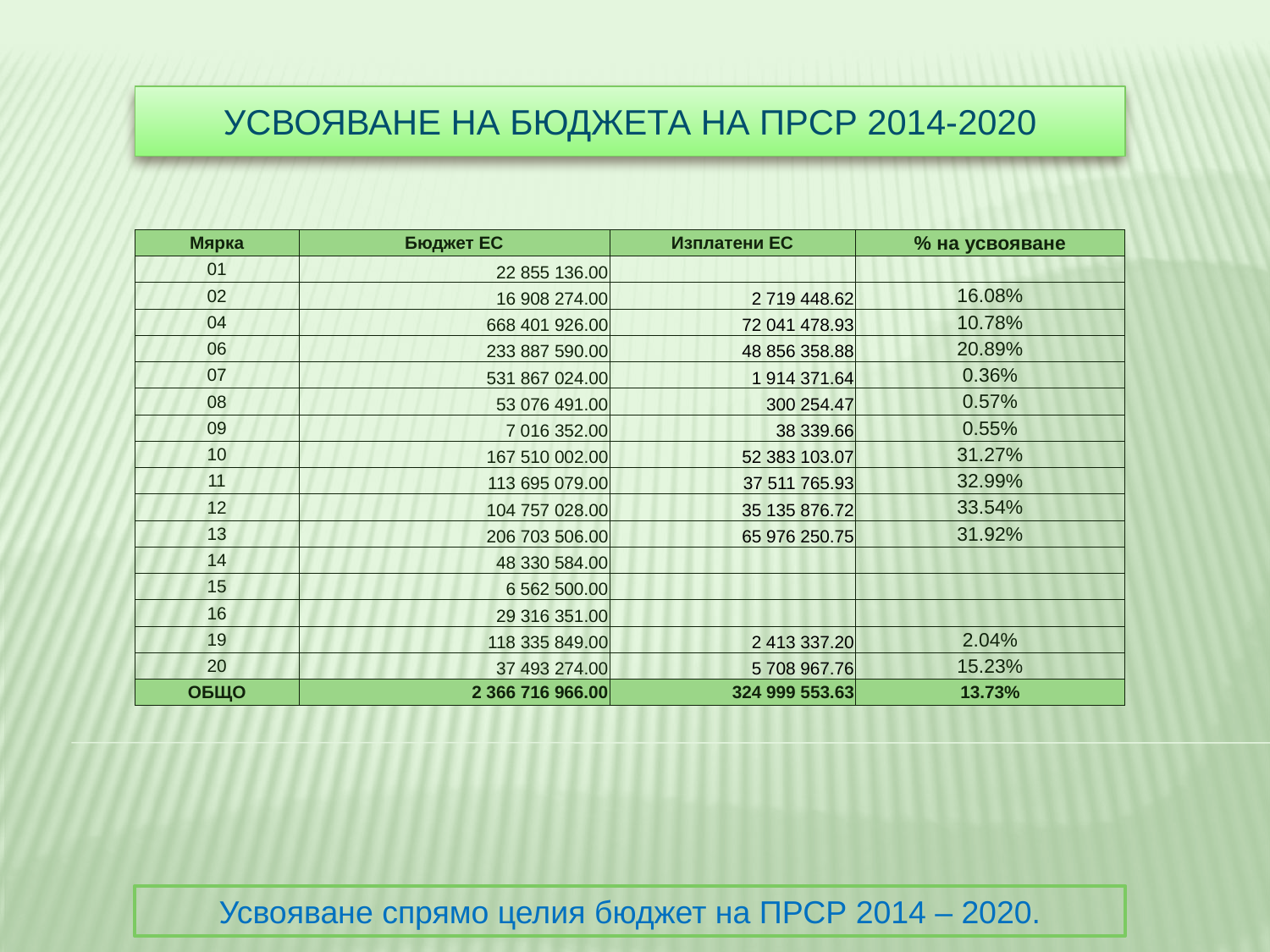

# Усвояване на бюджета на ПРСР 2014-2020
| Мярка | Бюджет ЕС | Изплатени ЕС | % на усвояване |
| --- | --- | --- | --- |
| 01 | 22 855 136.00 |  |  |
| 02 | 16 908 274.00 | 2 719 448.62 | 16.08% |
| 04 | 668 401 926.00 | 72 041 478.93 | 10.78% |
| 06 | 233 887 590.00 | 48 856 358.88 | 20.89% |
| 07 | 531 867 024.00 | 1 914 371.64 | 0.36% |
| 08 | 53 076 491.00 | 300 254.47 | 0.57% |
| 09 | 7 016 352.00 | 38 339.66 | 0.55% |
| 10 | 167 510 002.00 | 52 383 103.07 | 31.27% |
| 11 | 113 695 079.00 | 37 511 765.93 | 32.99% |
| 12 | 104 757 028.00 | 35 135 876.72 | 33.54% |
| 13 | 206 703 506.00 | 65 976 250.75 | 31.92% |
| 14 | 48 330 584.00 |  |  |
| 15 | 6 562 500.00 |  |  |
| 16 | 29 316 351.00 |  |  |
| 19 | 118 335 849.00 | 2 413 337.20 | 2.04% |
| 20 | 37 493 274.00 | 5 708 967.76 | 15.23% |
| ОБЩО | 2 366 716 966.00 | 324 999 553.63 | 13.73% |
Усвояване спрямо целия бюджет на ПРСР 2014 – 2020.